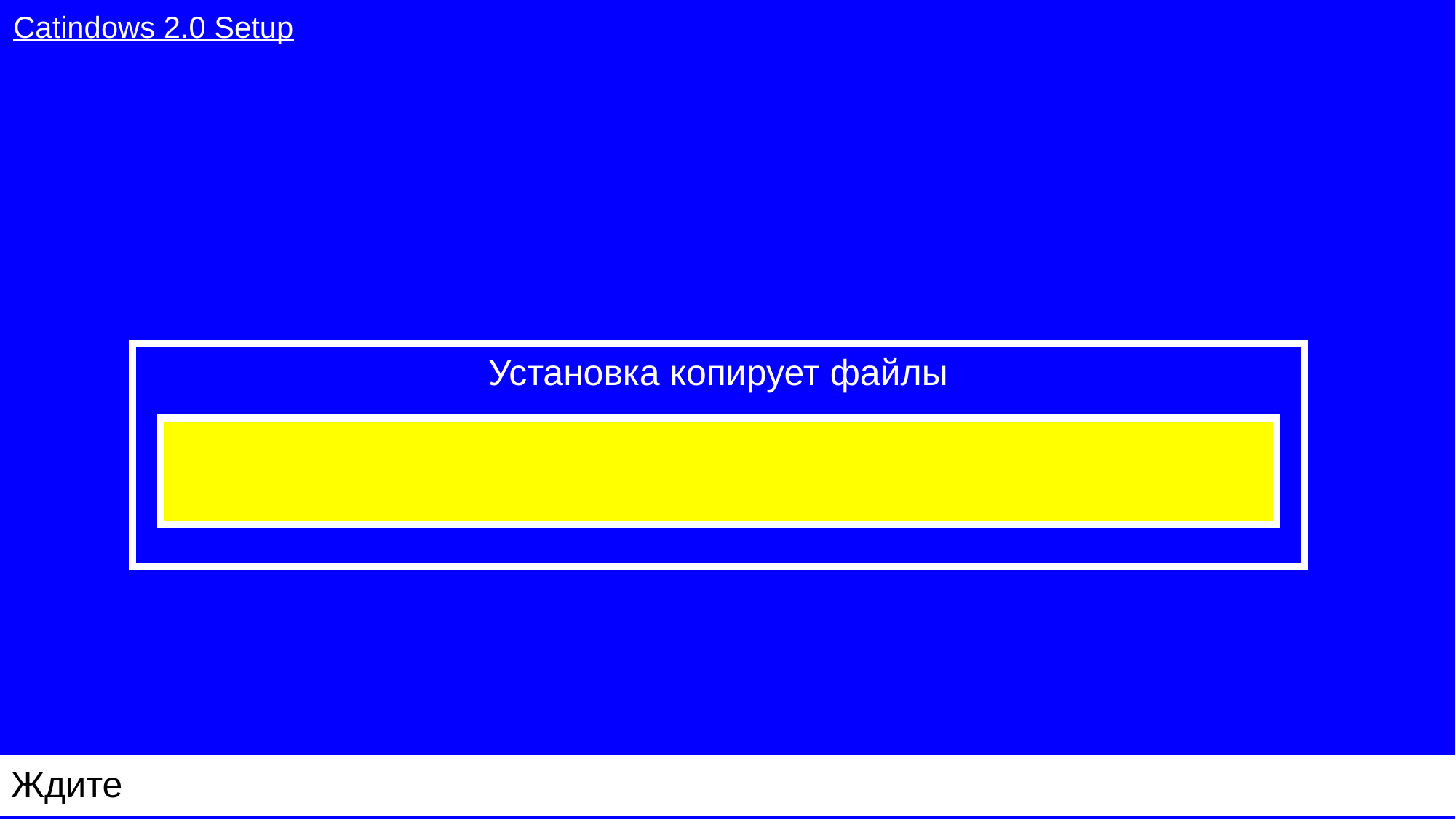

Catindows 2.0 Setup
Установка копирует файлы

Ждите